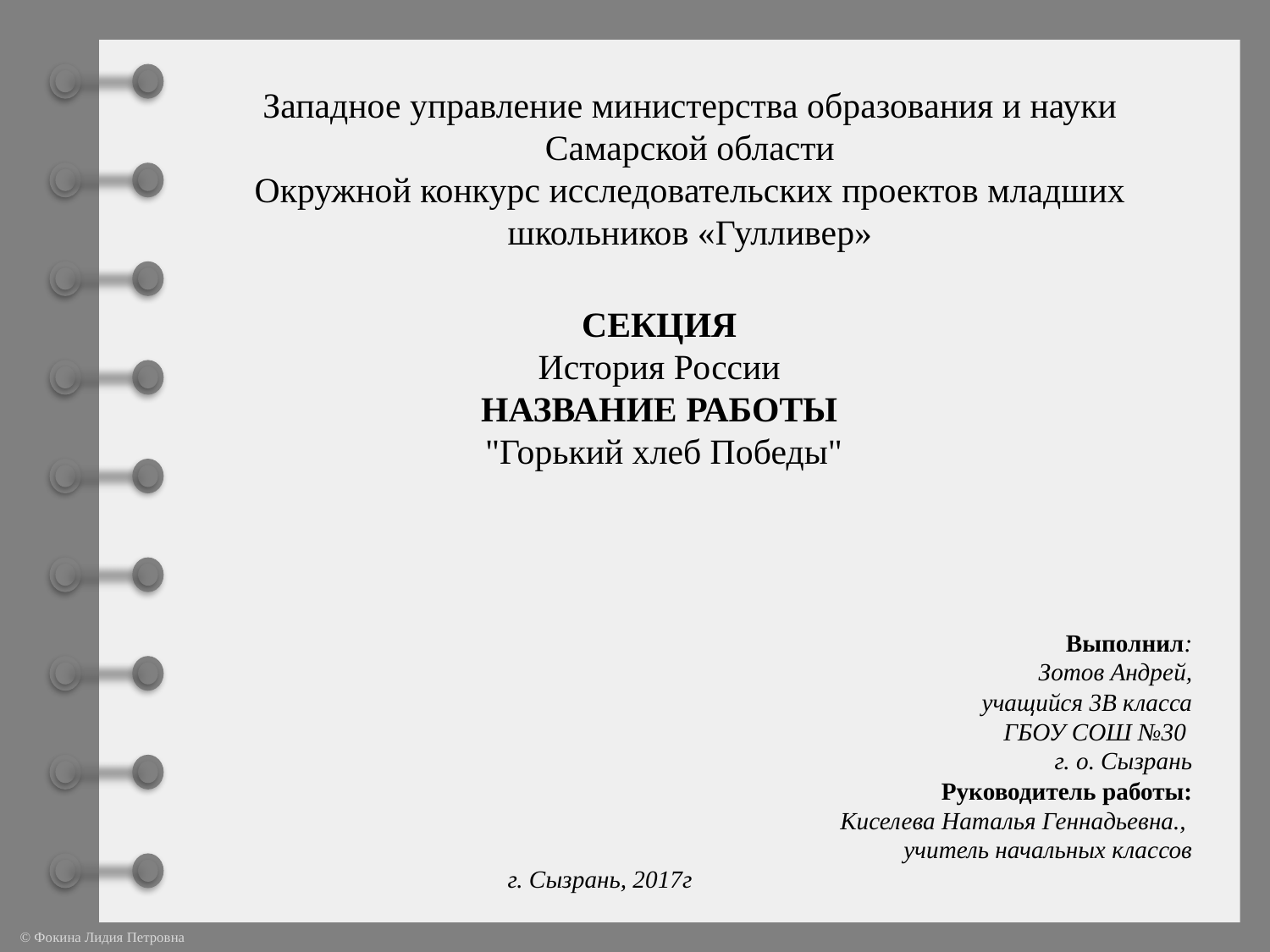

# Западное управление министерства образования и науки Самарской области Окружной конкурс исследовательских проектов младших школьников «Гулливер»
СЕКЦИЯ
 История России
НАЗВАНИЕ РАБОТЫ
 "Горький хлеб Победы"

Выполнил:
Зотов Андрей,
учащийся 3В класса
ГБОУ СОШ №30
г. о. Сызрань
Руководитель работы:
Киселева Наталья Геннадьевна.,
учитель начальных классов
г. Сызрань, 2017г